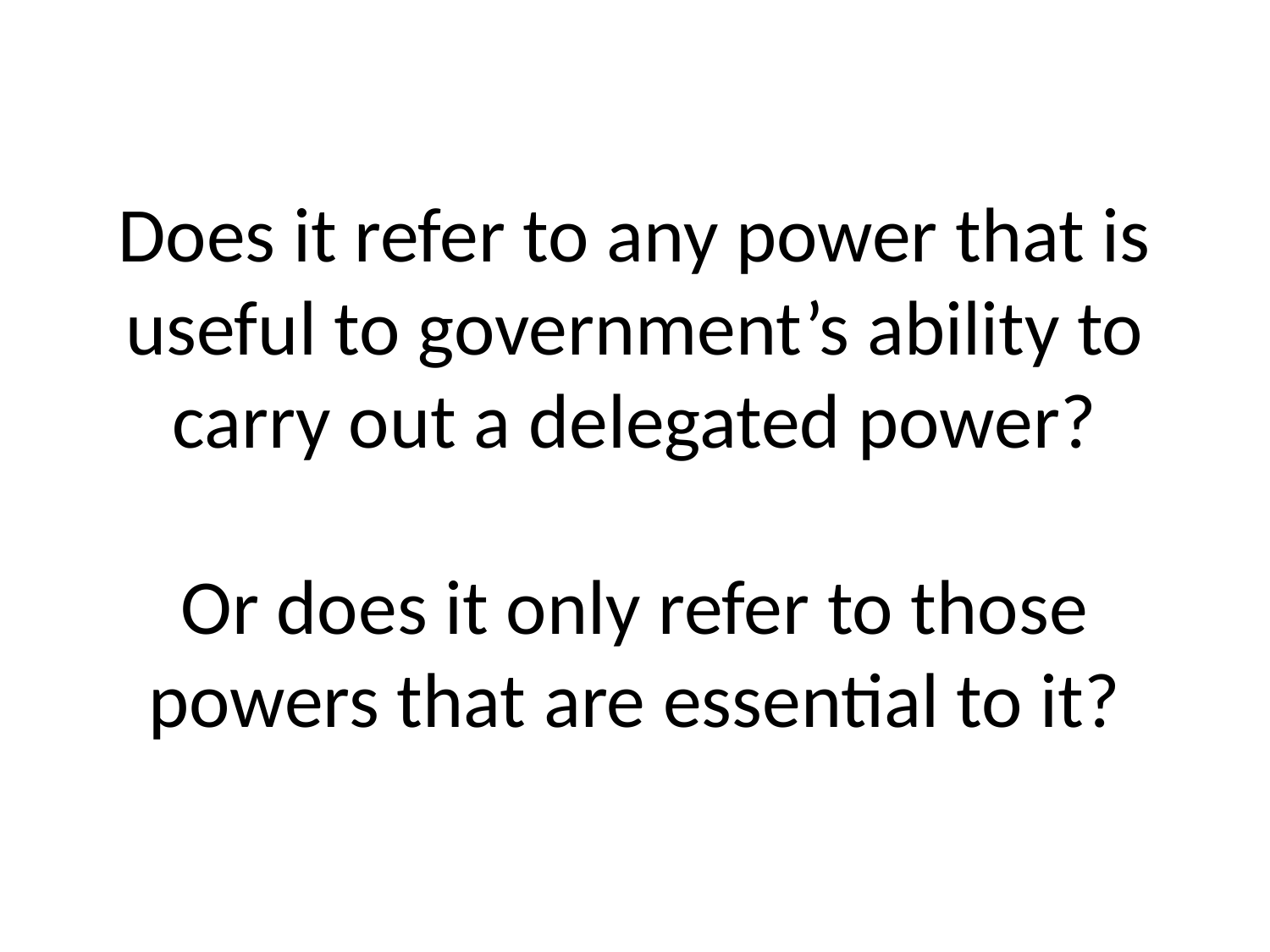

# Does it refer to any power that is useful to government’s ability to carry out a delegated power? Or does it only refer to those powers that are essential to it?